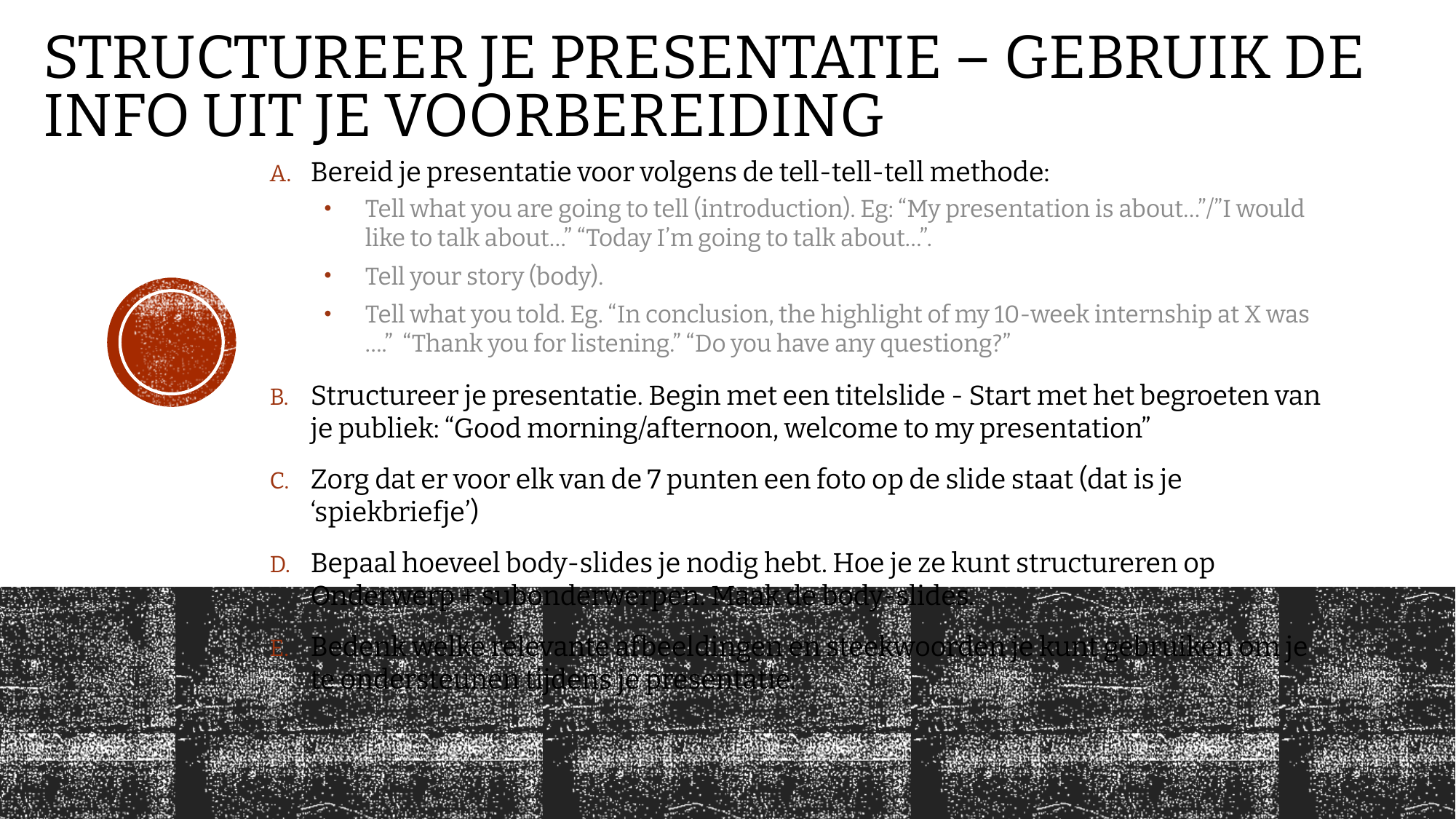

# StructurEER JE presentatie – GEBRUIK DE INFO UIT JE VOORBEREIDING
Bereid je presentatie voor volgens de tell-tell-tell methode:
Tell what you are going to tell (introduction). Eg: “My presentation is about…”/”I would like to talk about…” “Today I’m going to talk about…”.
Tell your story (body).
Tell what you told. Eg. “In conclusion, the highlight of my 10-week internship at X was ….”  “Thank you for listening.” “Do you have any questiong?”
Structureer je presentatie. Begin met een titelslide - Start met het begroeten van je publiek: “Good morning/afternoon, welcome to my presentation”
Zorg dat er voor elk van de 7 punten een foto op de slide staat (dat is je ‘spiekbriefje’)
Bepaal hoeveel body-slides je nodig hebt. Hoe je ze kunt structureren op Onderwerp + subonderwerpen. Maak de body-slides.
Bedenk welke relevante afbeeldingen en steekwoorden je kunt gebruiken om je te ondersteunen tijdens je presentatie.